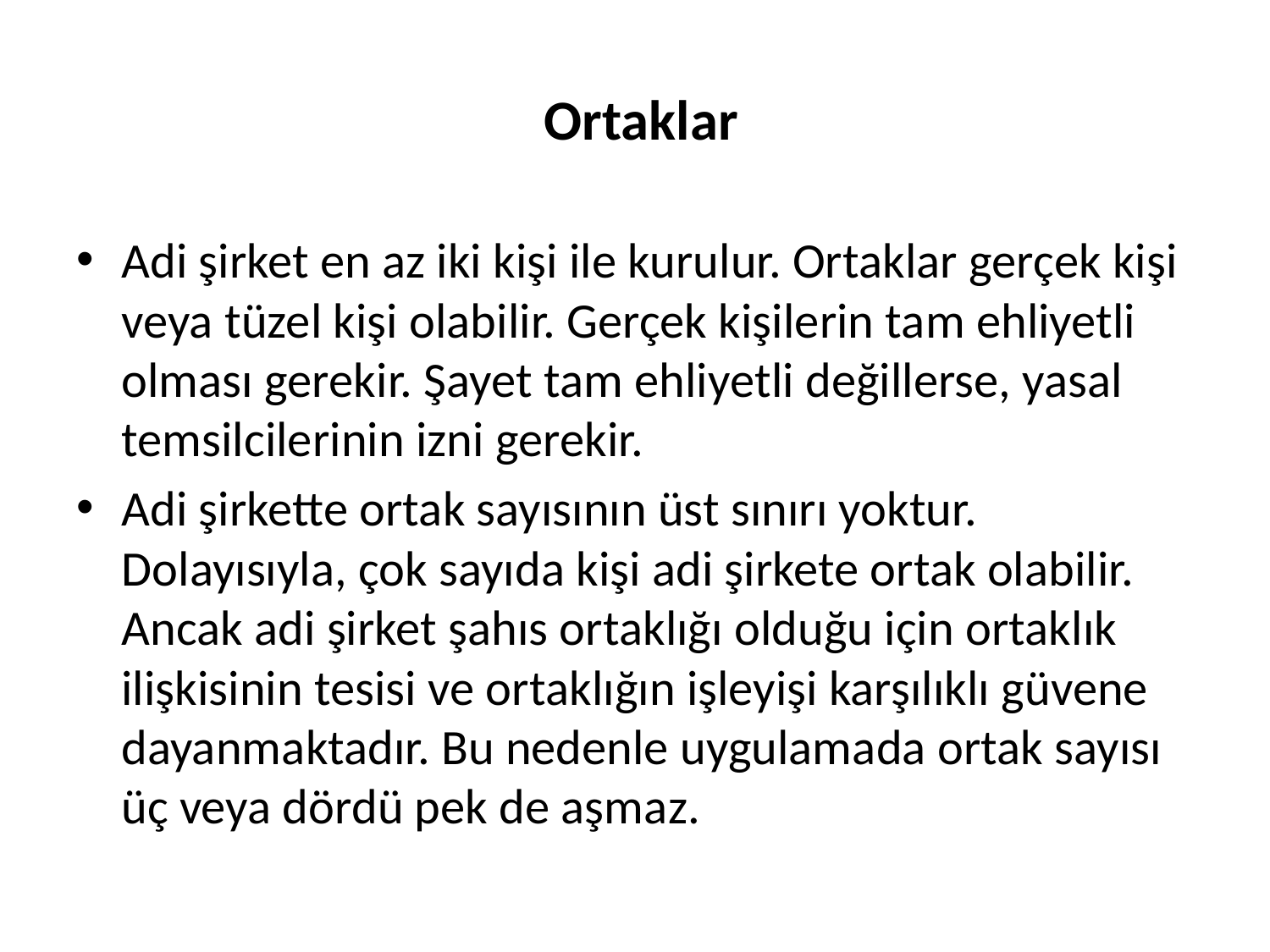

# Ortaklar
Adi şirket en az iki kişi ile kurulur. Ortaklar gerçek kişi veya tüzel kişi olabilir. Gerçek kişilerin tam ehliyetli olması gerekir. Şayet tam ehliyetli değillerse, yasal temsilcilerinin izni gerekir.
Adi şirkette ortak sayısının üst sınırı yoktur. Dolayısıyla, çok sayıda kişi adi şirkete ortak olabilir. Ancak adi şirket şahıs ortaklığı olduğu için ortaklık ilişkisinin tesisi ve ortaklığın işleyişi karşılıklı güvene dayanmaktadır. Bu nedenle uygulamada ortak sayısı üç veya dördü pek de aşmaz.